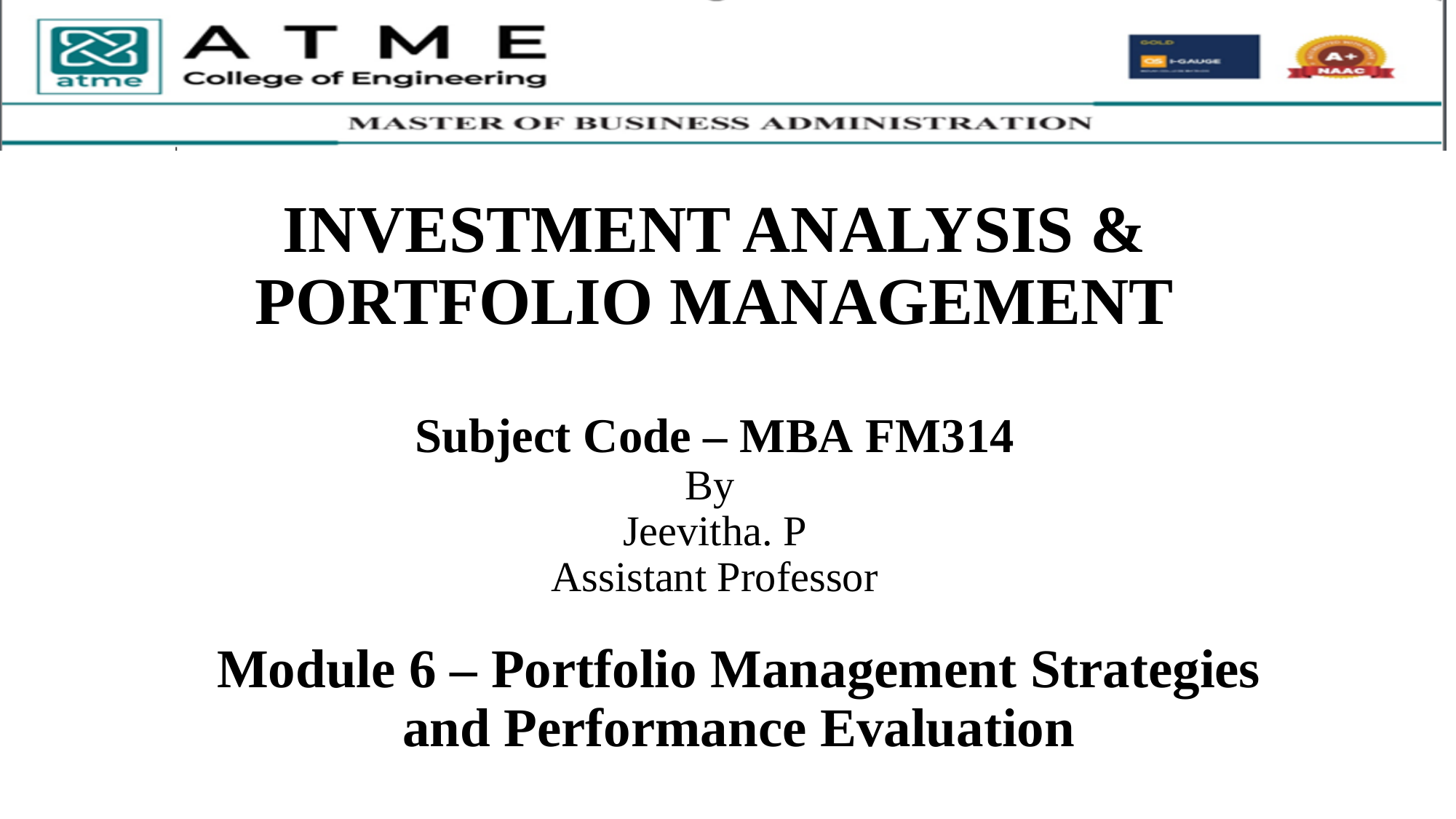

# INVESTMENT ANALYSIS & PORTFOLIO MANAGEMENT Subject Code – MBA FM314 By Jeevitha. P Assistant Professor
Module 6 – Portfolio Management Strategies and Performance Evaluation